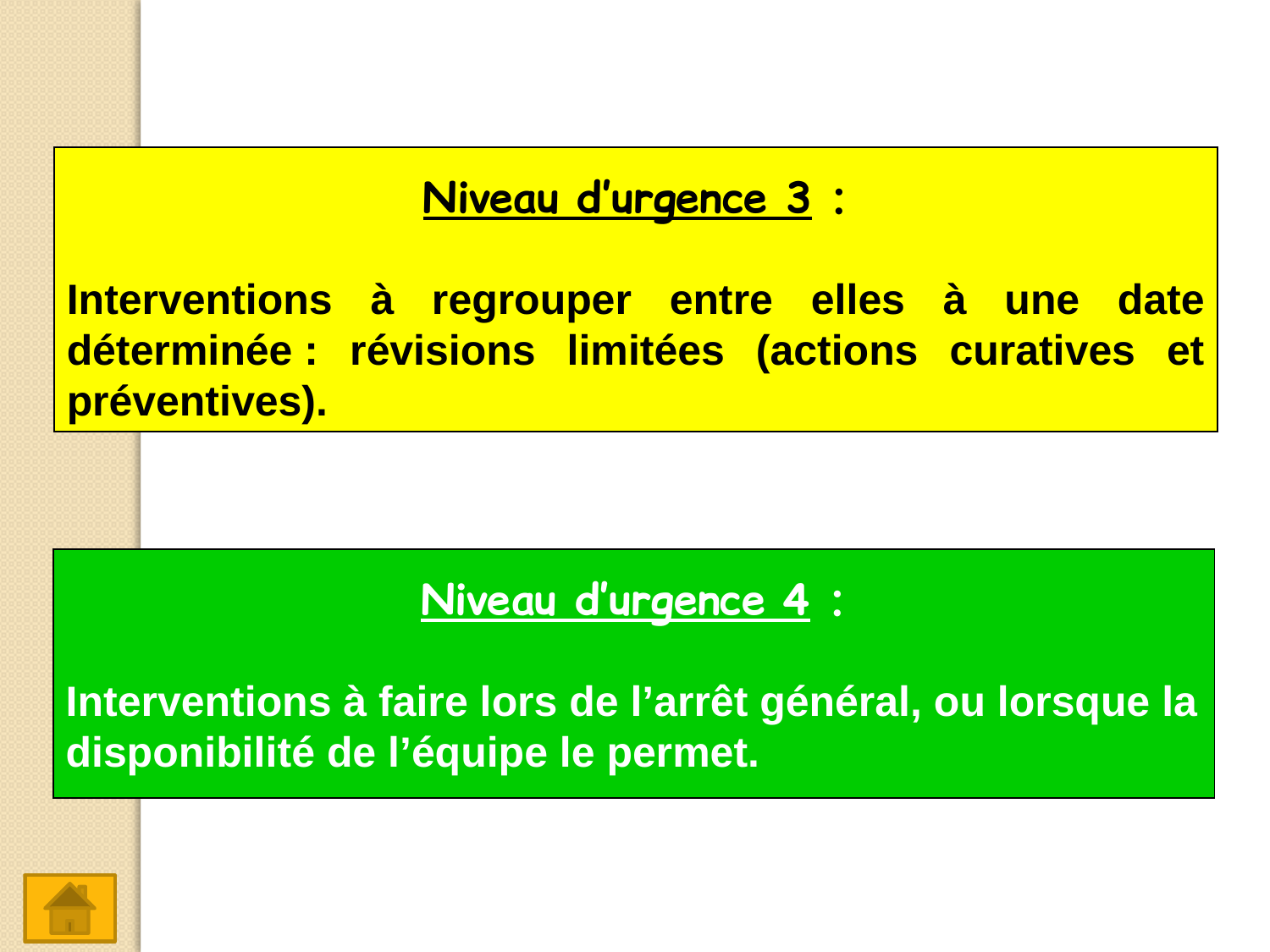

Niveau d’urgence 3 :

Interventions à regrouper entre elles à une date déterminée : révisions limitées (actions curatives et préventives).

Niveau d’urgence 4 :

Interventions à faire lors de l’arrêt général, ou lorsque la disponibilité de l’équipe le permet.